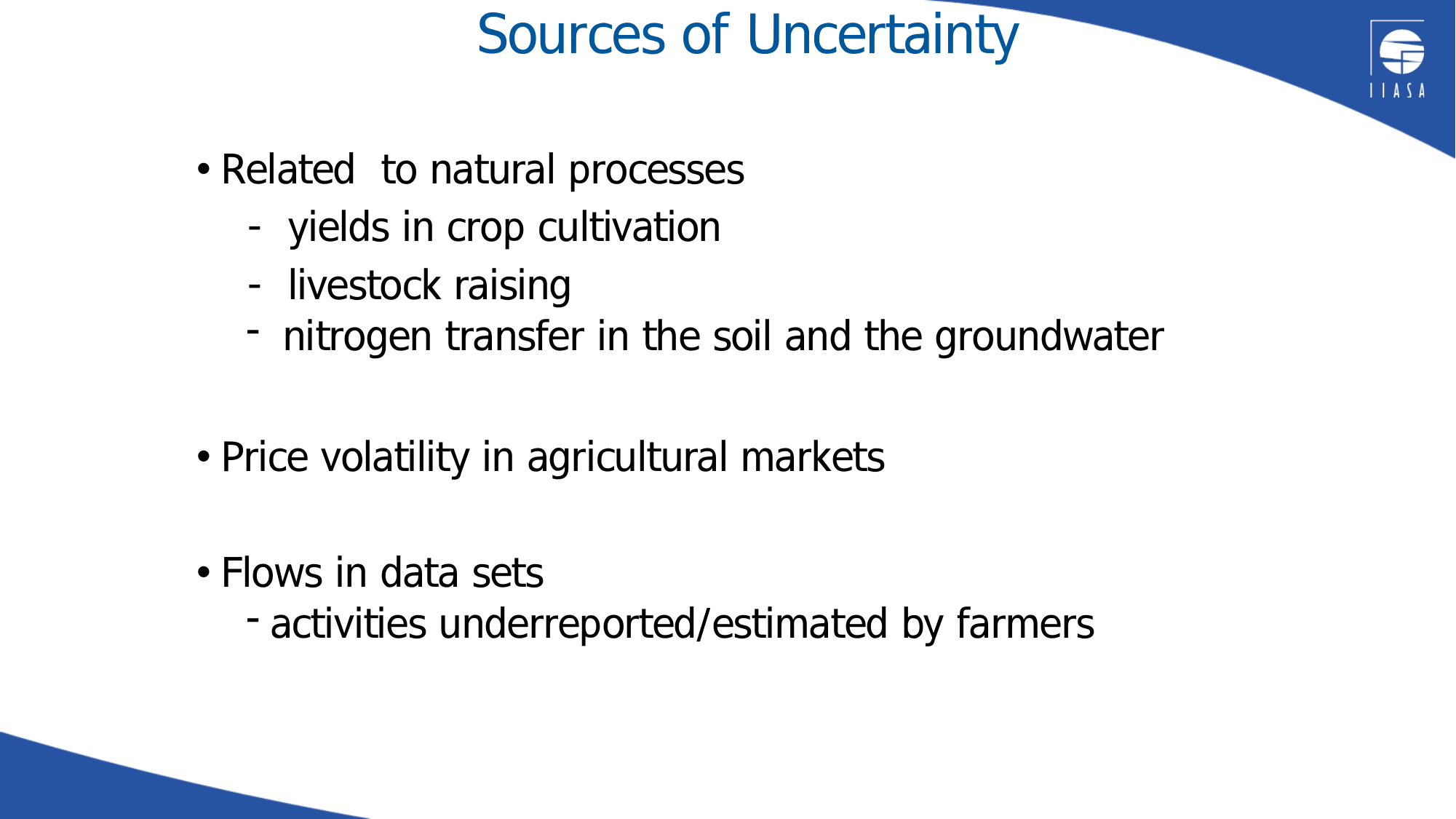

# Sources of Uncertainty
Related  to natural processes
    -  yields in crop cultivation
    -  livestock raising
 nitrogen transfer in the soil and the groundwater

Price volatility in agricultural markets

Flows in data sets
activities underreported/estimated by farmers